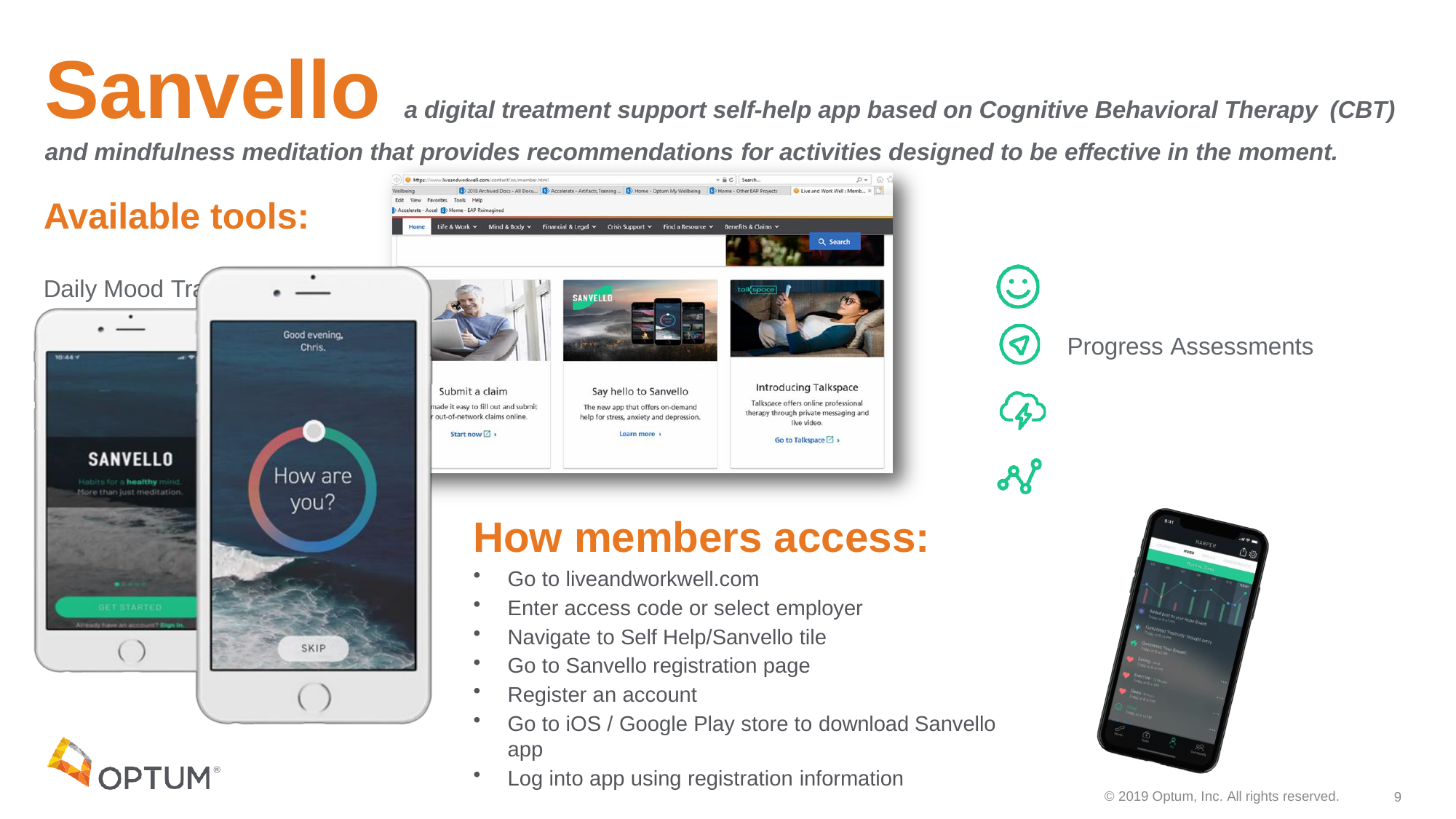

# Sanvello
a digital treatment support self-help app based on Cognitive Behavioral Therapy (CBT)
and mindfulness meditation that provides recommendations for activities designed to be effective in the moment.

Available tools:
Daily Mood Tracking  Guided Journeys  Coping Tools

Progress Assessments

How members access:
Go to liveandworkwell.com
Enter access code or select employer
Navigate to Self Help/Sanvello tile
Go to Sanvello registration page
Register an account
Go to iOS / Google Play store to download Sanvello app
Log into app using registration information
© 2019 Optum, Inc. All rights reserved.
9